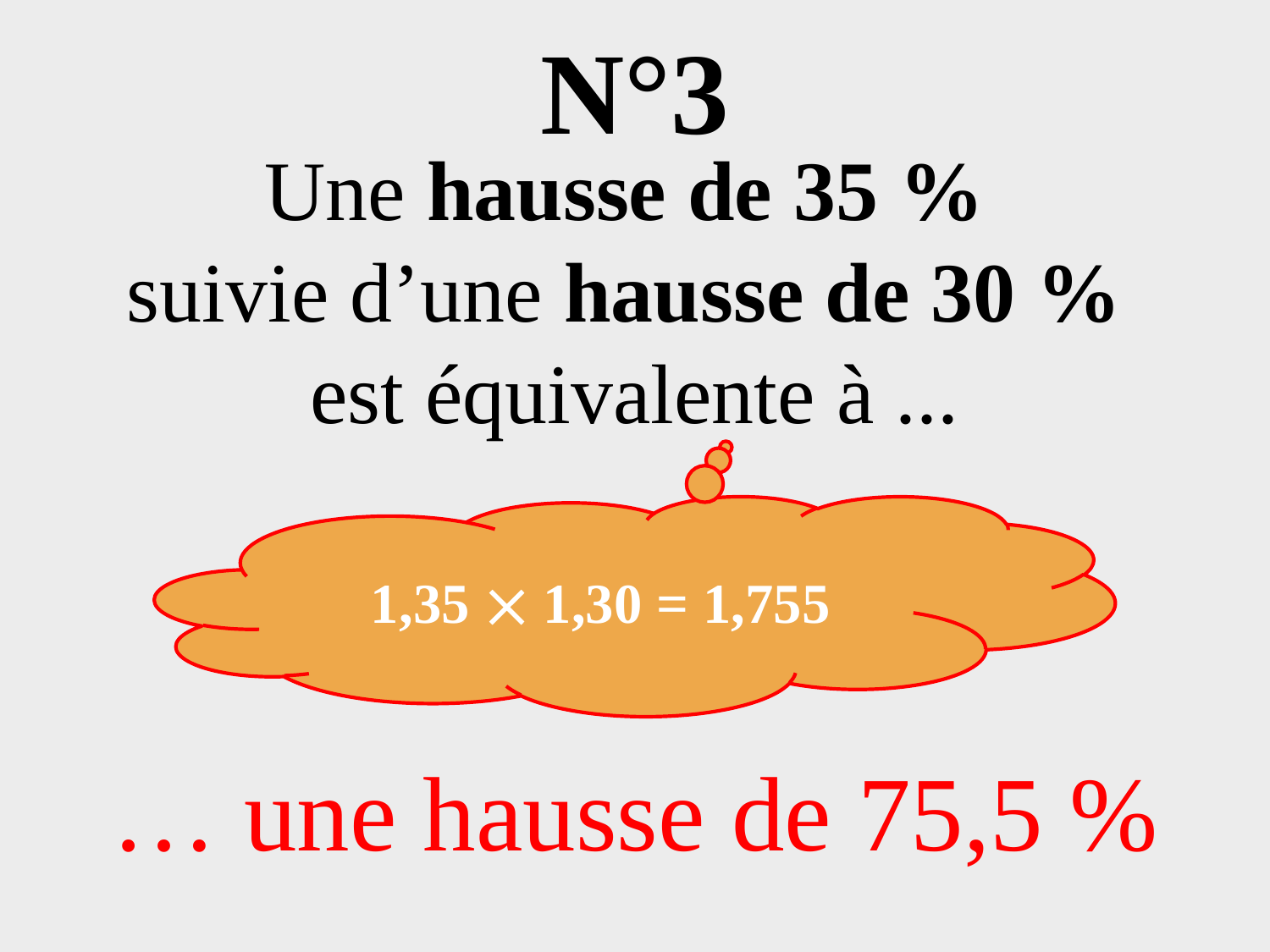

# N°3
Une hausse de 35 %
suivie d’une hausse de 30 %
est équivalente à ...

… une hausse de 75,5 %
1,35 × 1,30 = 1,755